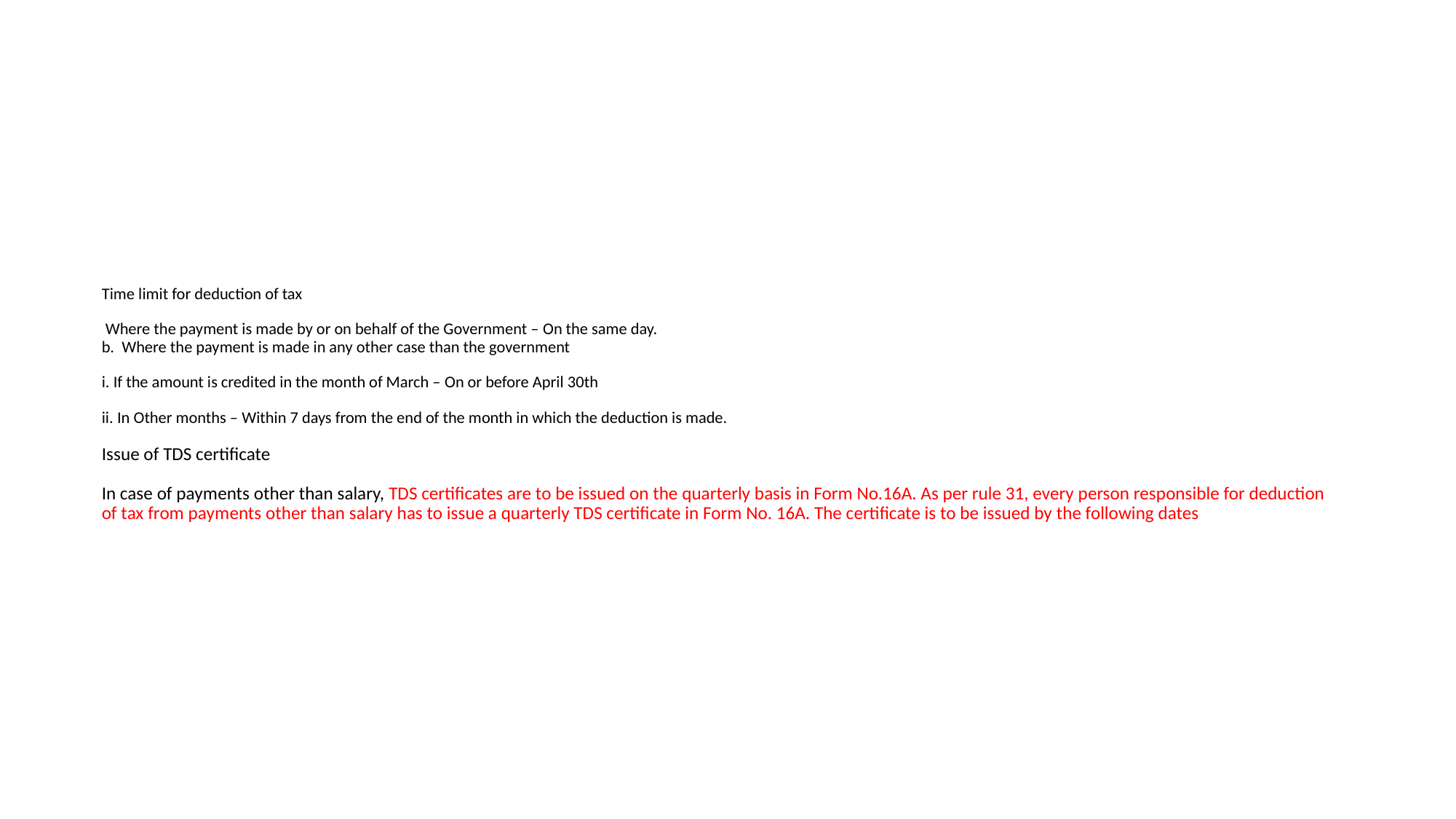

# Time limit for deduction of tax  Where the payment is made by or on behalf of the Government – On the same day. b.  Where the payment is made in any other case than the government i. If the amount is credited in the month of March – On or before April 30th ii. In Other months – Within 7 days from the end of the month in which the deduction is made. Issue of TDS certificate In case of payments other than salary, TDS certificates are to be issued on the quarterly basis in Form No.16A. As per rule 31, every person responsible for deduction of tax from payments other than salary has to issue a quarterly TDS certificate in Form No. 16A. The certificate is to be issued by the following dates